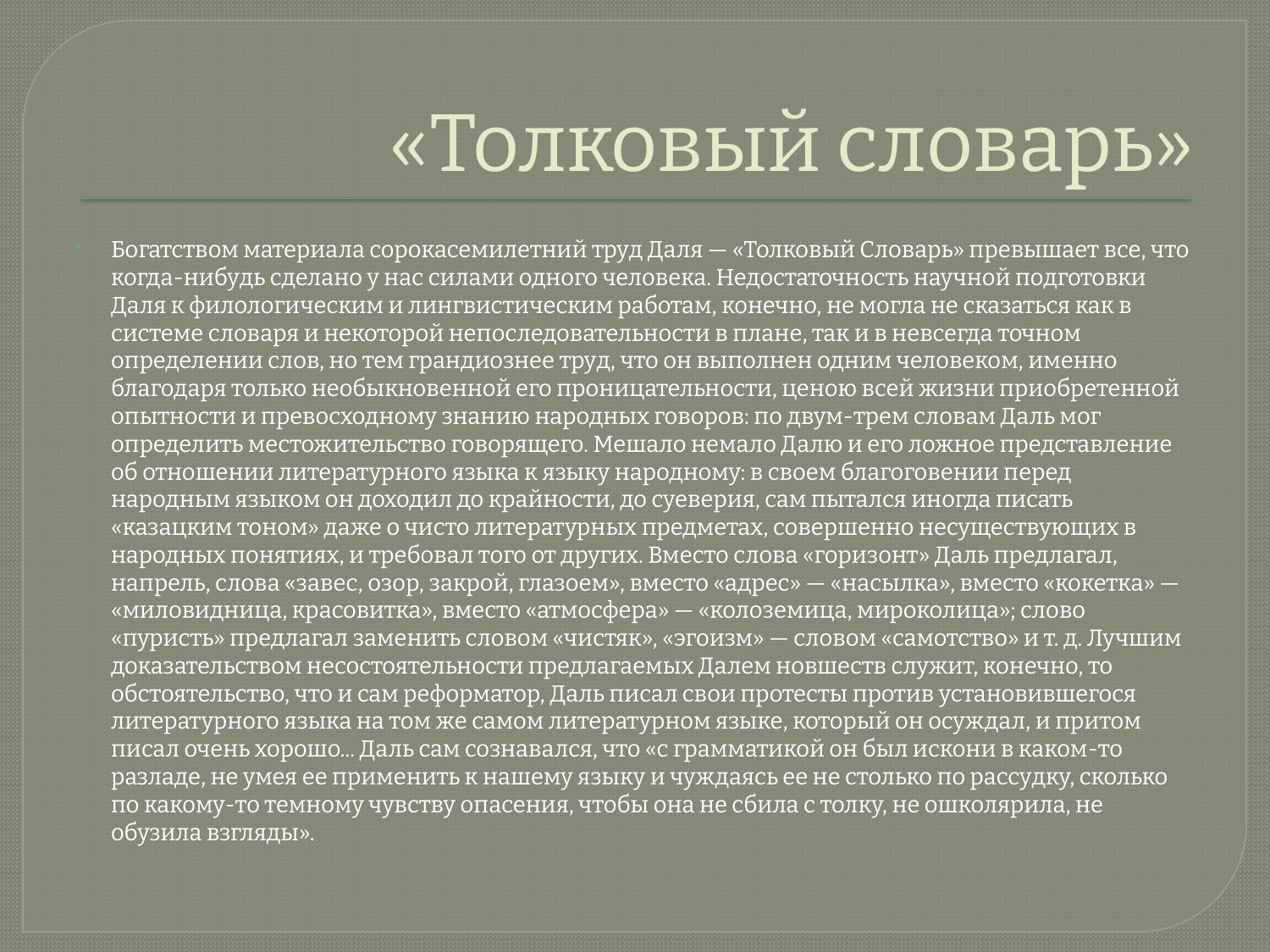

# «Толковый словарь»
Богатством материала сорокасемилетний труд Даля — «Толковый Словарь» превышает все, что когда-нибудь сделано у нас силами одного человека. Недостаточность научной подготовки Даля к филологическим и лингвистическим работам, конечно, не могла не сказаться как в системе словаря и некоторой непоследовательности в плане, так и в невсегда точном определении слов, но тем грандиознее труд, что он выполнен одним человеком, именно благодаря только необыкновенной его проницательности, ценою всей жизни приобретенной опытности и превосходному знанию народных говоров: по двум-трем словам Даль мог определить местожительство говорящего. Мешало немало Далю и его ложное представление об отношении литературного языка к языку народному: в своем благоговении перед народным языком он доходил до крайности, до суеверия, сам пытался иногда писать «казацким тоном» даже о чисто литературных предметах, совершенно несуществующих в народных понятиях, и требовал того от других. Вместо слова «горизонт» Даль предлагал, напрель, слова «завес, озор, закрой, глазоем», вместо «адрес» — «насылка», вместо «кокетка» — «миловидница, красовитка», вместо «атмосфера» — «колоземица, мироколица»; слово «пуристь» предлагал заменить словом «чистяк», «эгоизм» — словом «самотство» и т. д. Лучшим доказательством несостоятельности предлагаемых Далем новшеств служит, конечно, то обстоятельство, что и сам реформатор, Даль писал свои протесты против установившегося литературного языка на том же самом литературном языке, который он осуждал, и притом писал очень хорошо... Даль сам сознавался, что «с грамматикой он был искони в каком-то разладе, не умея ее применить к нашему языку и чуждаясь ее не столько по рассудку, сколько по какому-то темному чувству опасения, чтобы она не сбила с толку, не ошколярила, не обузила взгляды».